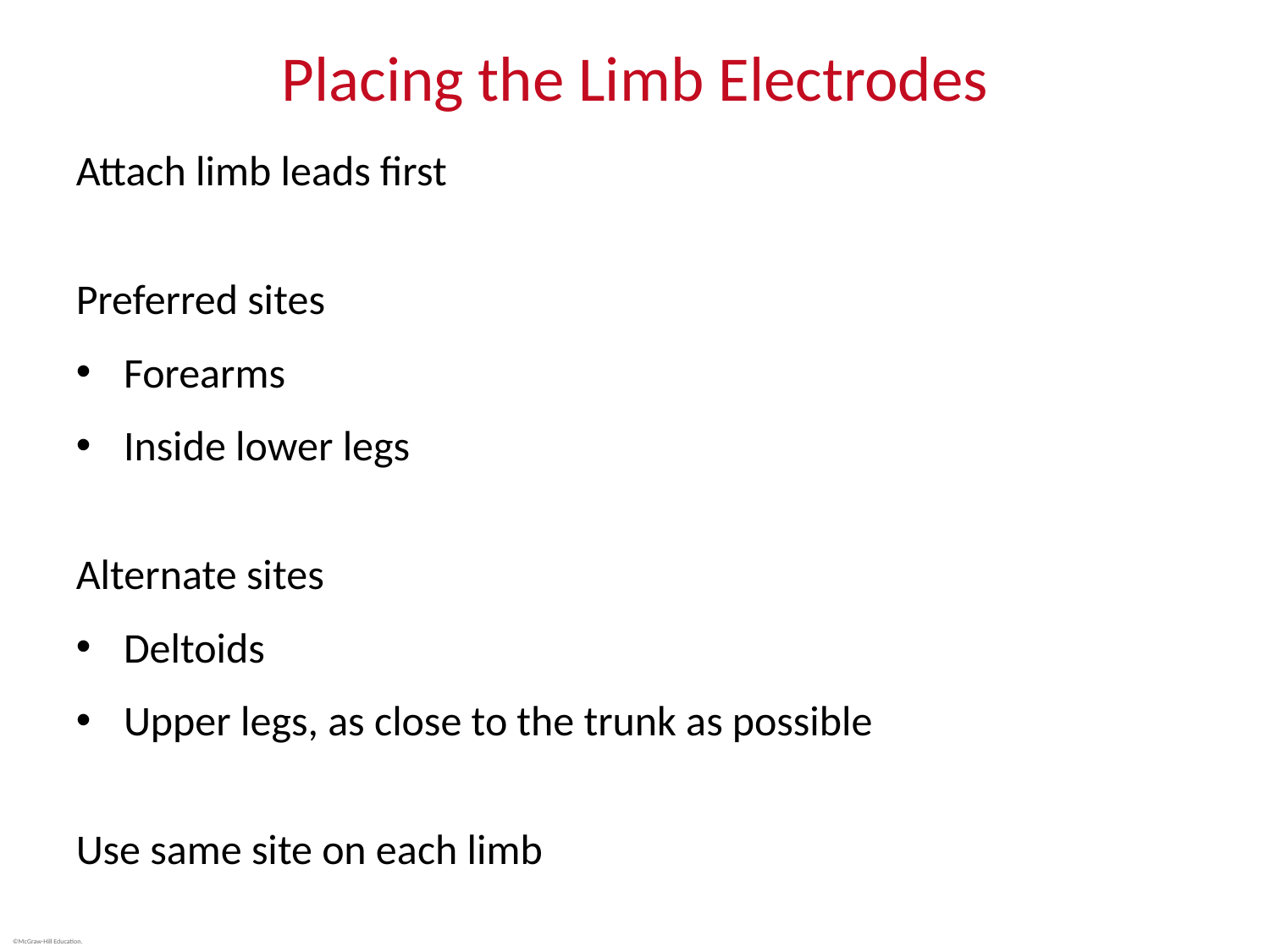

# Placing the Limb Electrodes
Attach limb leads first
Preferred sites
Forearms
Inside lower legs
Alternate sites
Deltoids
Upper legs, as close to the trunk as possible
Use same site on each limb